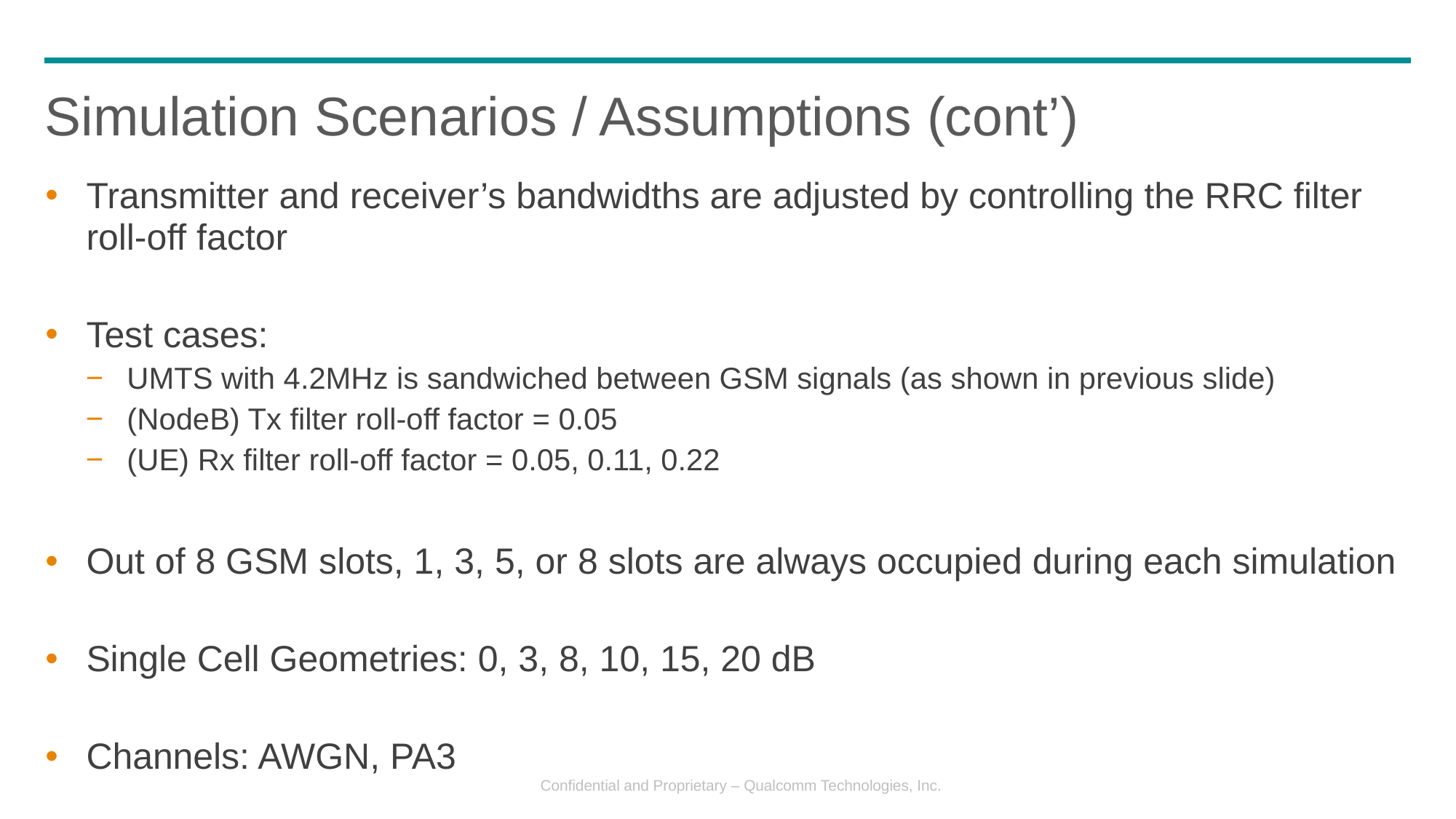

# Simulation Scenarios / Assumptions (cont’)
Transmitter and receiver’s bandwidths are adjusted by controlling the RRC filter roll-off factor

Test cases:
UMTS with 4.2MHz is sandwiched between GSM signals (as shown in previous slide)
(NodeB) Tx filter roll-off factor = 0.05
(UE) Rx filter roll-off factor = 0.05, 0.11, 0.22

Out of 8 GSM slots, 1, 3, 5, or 8 slots are always occupied during each simulation

Single Cell Geometries: 0, 3, 8, 10, 15, 20 dB

Channels: AWGN, PA3